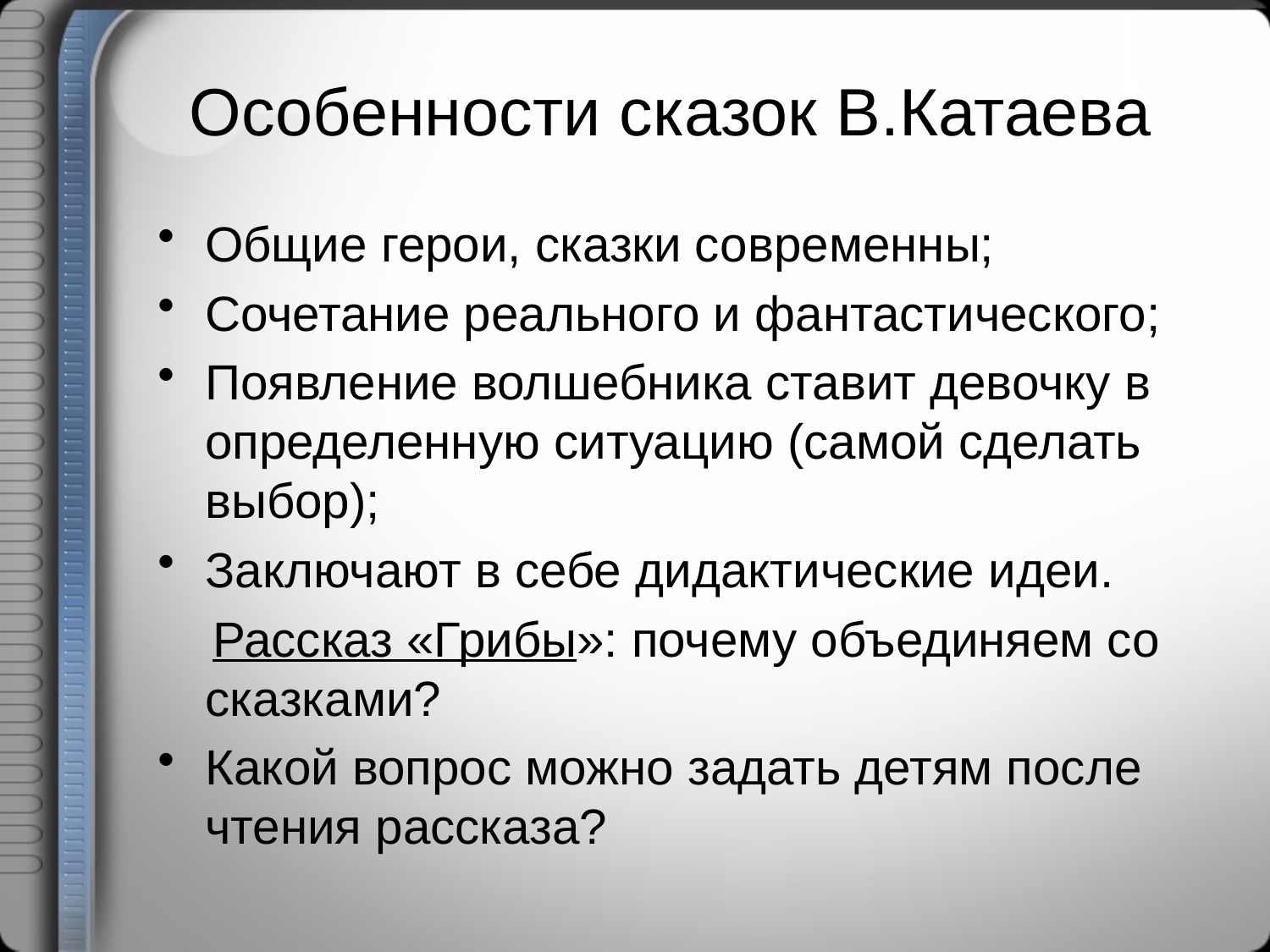

# Особенности сказок В.Катаева
Общие герои, сказки современны;
Сочетание реального и фантастического;
Появление волшебника ставит девочку в определенную ситуацию (самой сделать выбор);
Заключают в себе дидактические идеи.
    Рассказ «Грибы»: почему объединяем со сказками?
Какой вопрос можно задать детям после чтения рассказа?